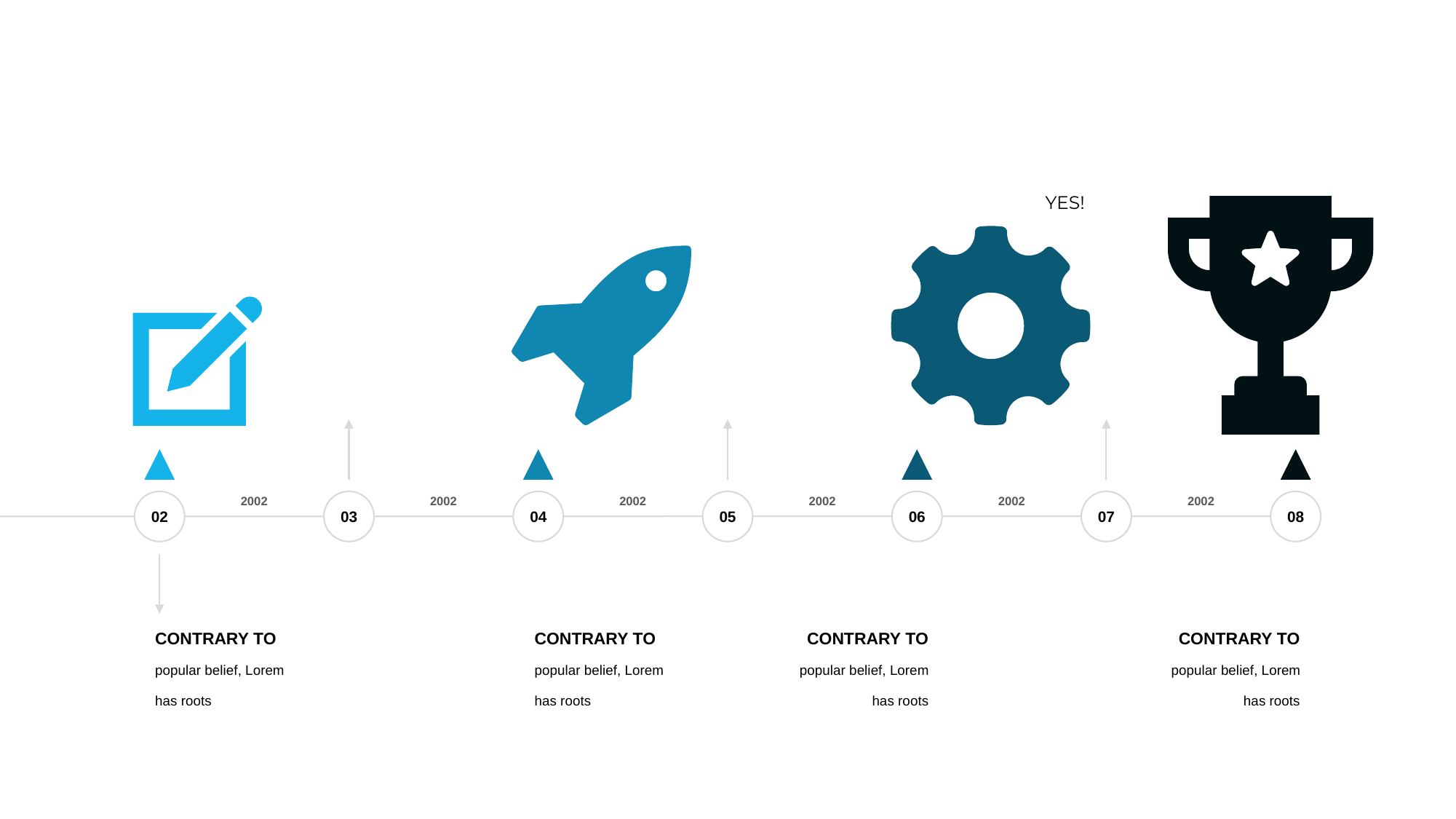

YES!

2002
2002
2002
2002
2002
2002

02
03
04
05
06
07
08
CONTRARY TO popular belief, Lorem has roots
CONTRARY TO popular belief, Lorem has roots
CONTRARY TO popular belief, Lorem has roots
CONTRARY TO popular belief, Lorem has roots